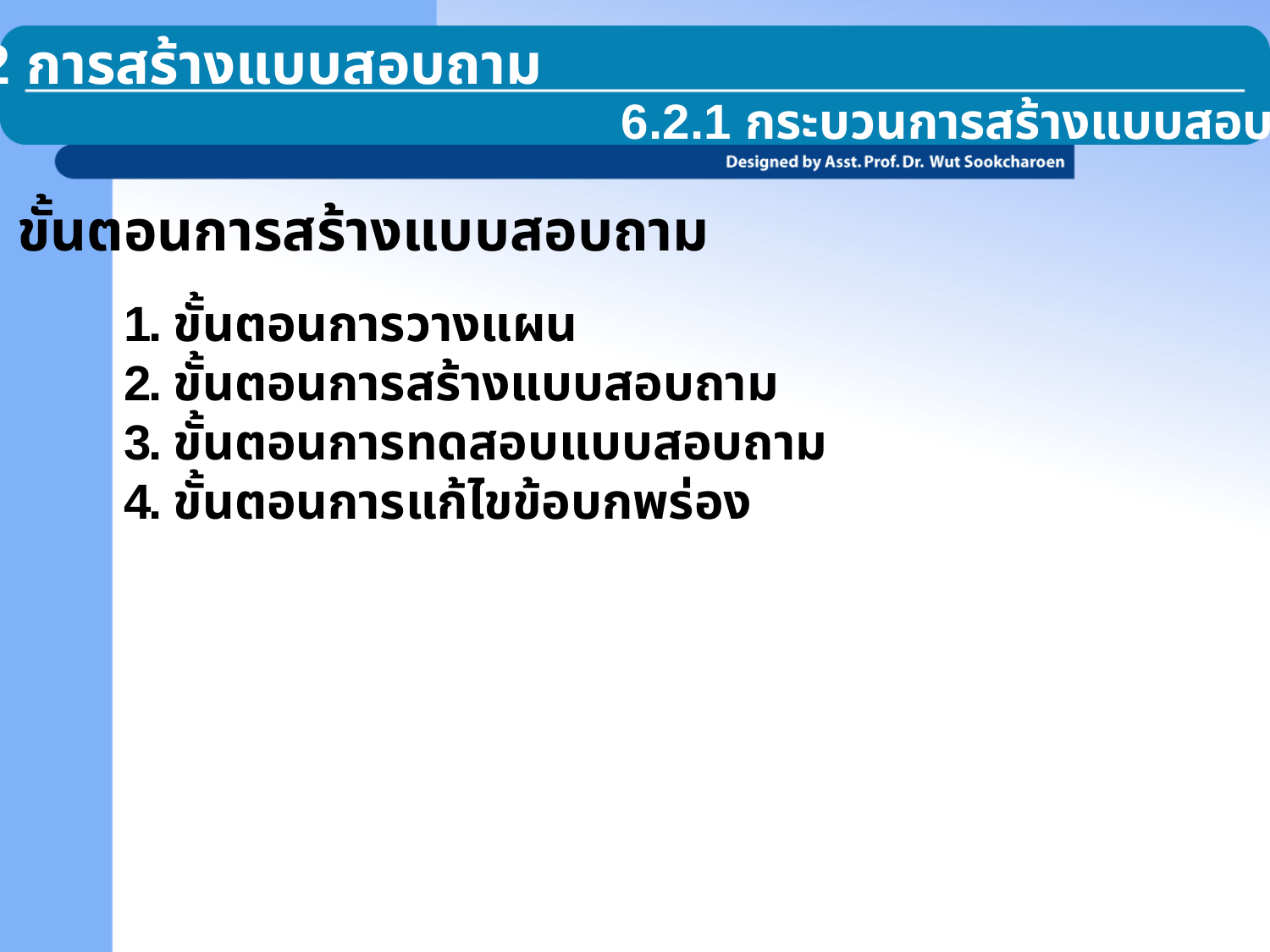

6.2 การสร้างแบบสอบถาม
6.2.1 กระบวนการสร้างแบบสอบถาม
ขั้นตอนการสร้างแบบสอบถาม
 ขั้นตอนการวางแผน
 ขั้นตอนการสร้างแบบสอบถาม
 ขั้นตอนการทดสอบแบบสอบถาม
 ขั้นตอนการแก้ไขข้อบกพร่อง